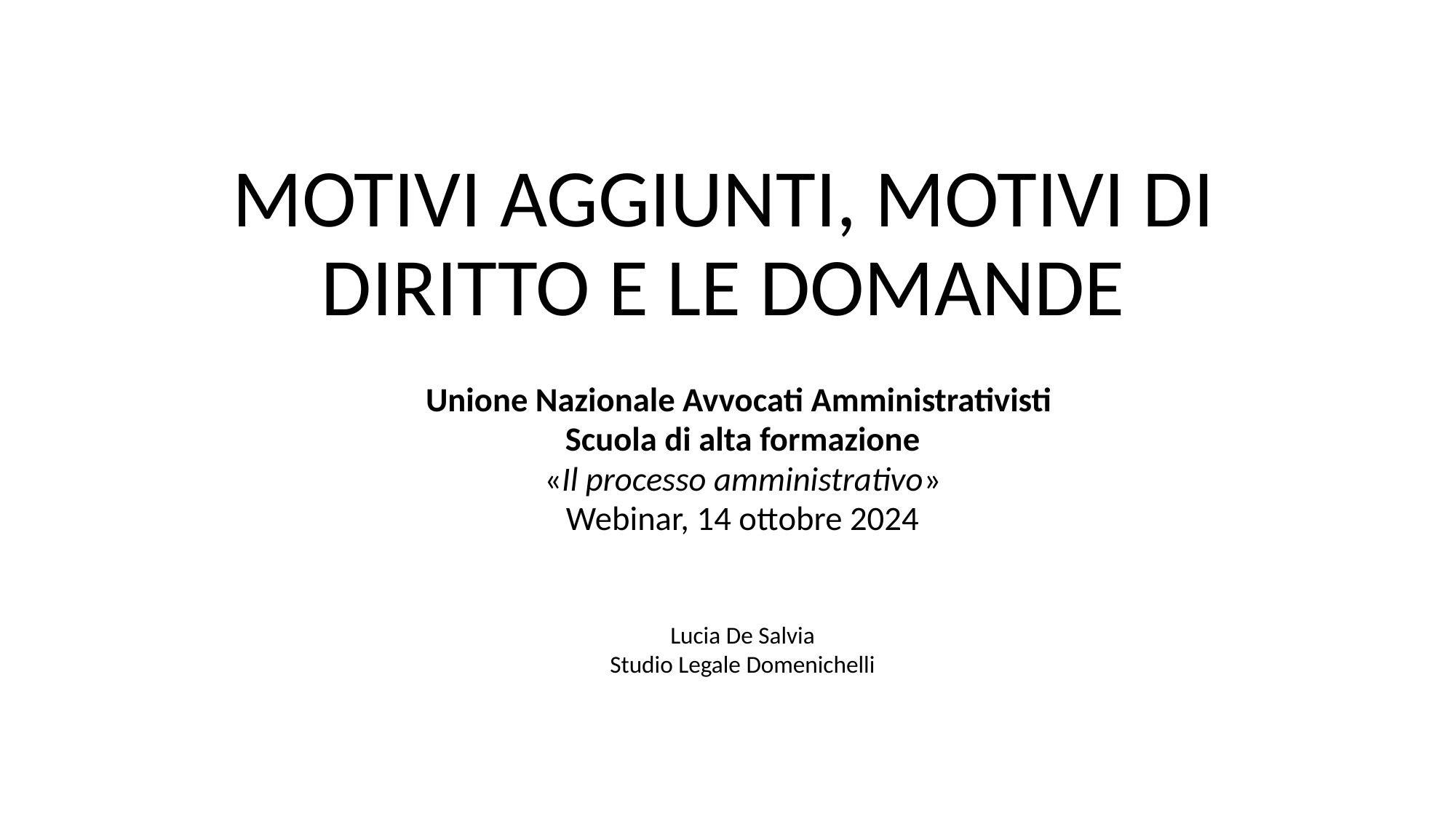

# MOTIVI AGGIUNTI, MOTIVI DI DIRITTO E LE DOMANDE

Unione Nazionale Avvocati Amministrativisti
Scuola di alta formazione
«Il processo amministrativo»
Webinar, 14 ottobre 2024

Lucia De Salvia
Studio Legale Domenichelli